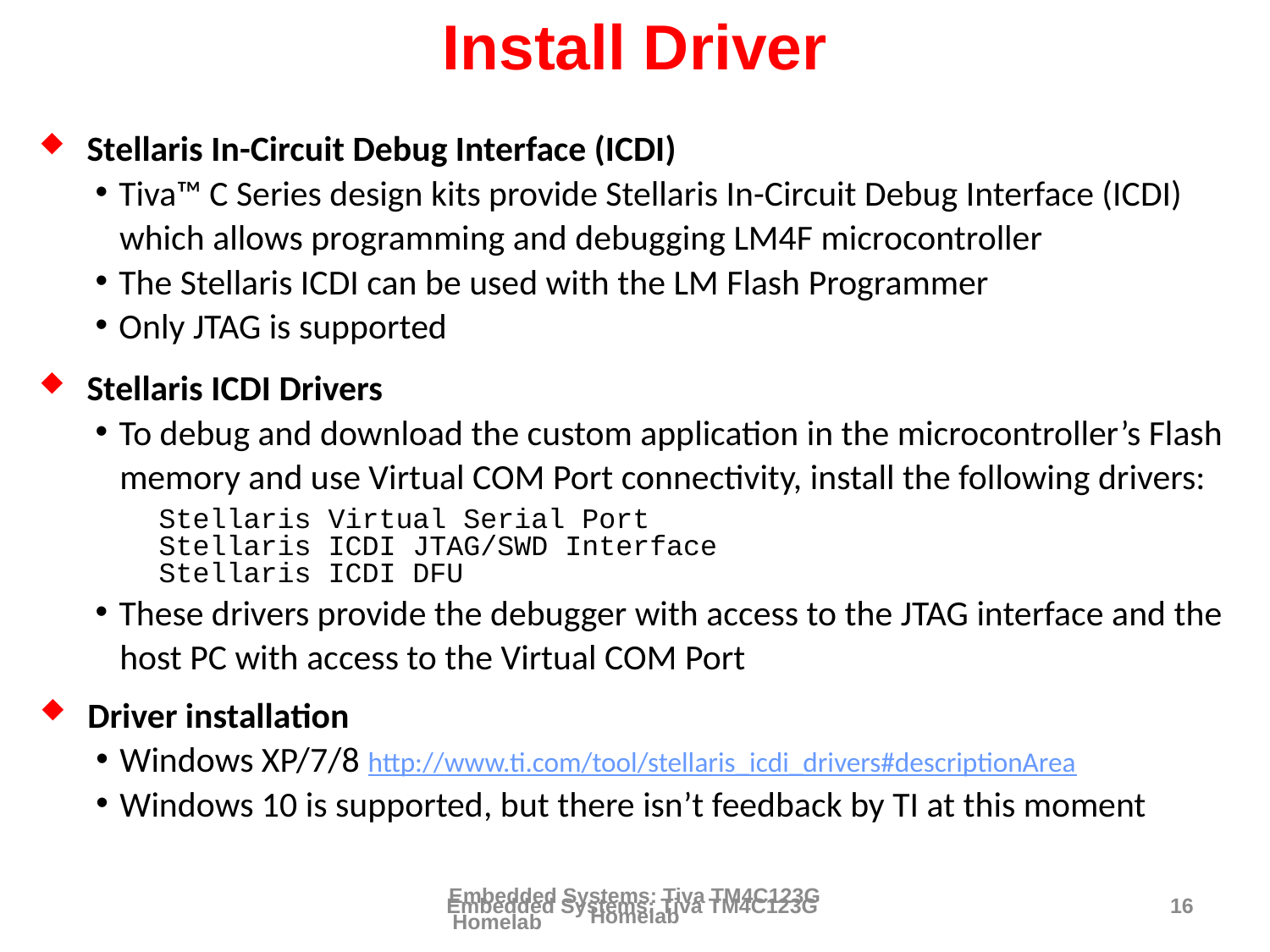

# Install Driver
Stellaris In-Circuit Debug Interface (ICDI)
Tiva™ C Series design kits provide Stellaris In-Circuit Debug Interface (ICDI)
   which allows programming and debugging LM4F microcontroller
The Stellaris ICDI can be used with the LM Flash Programmer
Only JTAG is supported
Stellaris ICDI Drivers
To debug and download the custom application in the microcontroller’s Flash
   memory and use Virtual COM Port connectivity, install the following drivers:
Stellaris Virtual Serial Port
Stellaris ICDI JTAG/SWD Interface
Stellaris ICDI DFU
These drivers provide the debugger with access to the JTAG interface and the
   host PC with access to the Virtual COM Port
Driver installation
Windows XP/7/8 http://www.ti.com/tool/stellaris_icdi_drivers#descriptionArea
Windows 10 is supported, but there isn’t feedback by TI at this moment
Embedded Systems: Tiva TM4C123G Homelab
Embedded Systems: Tiva TM4C123G Homelab
16